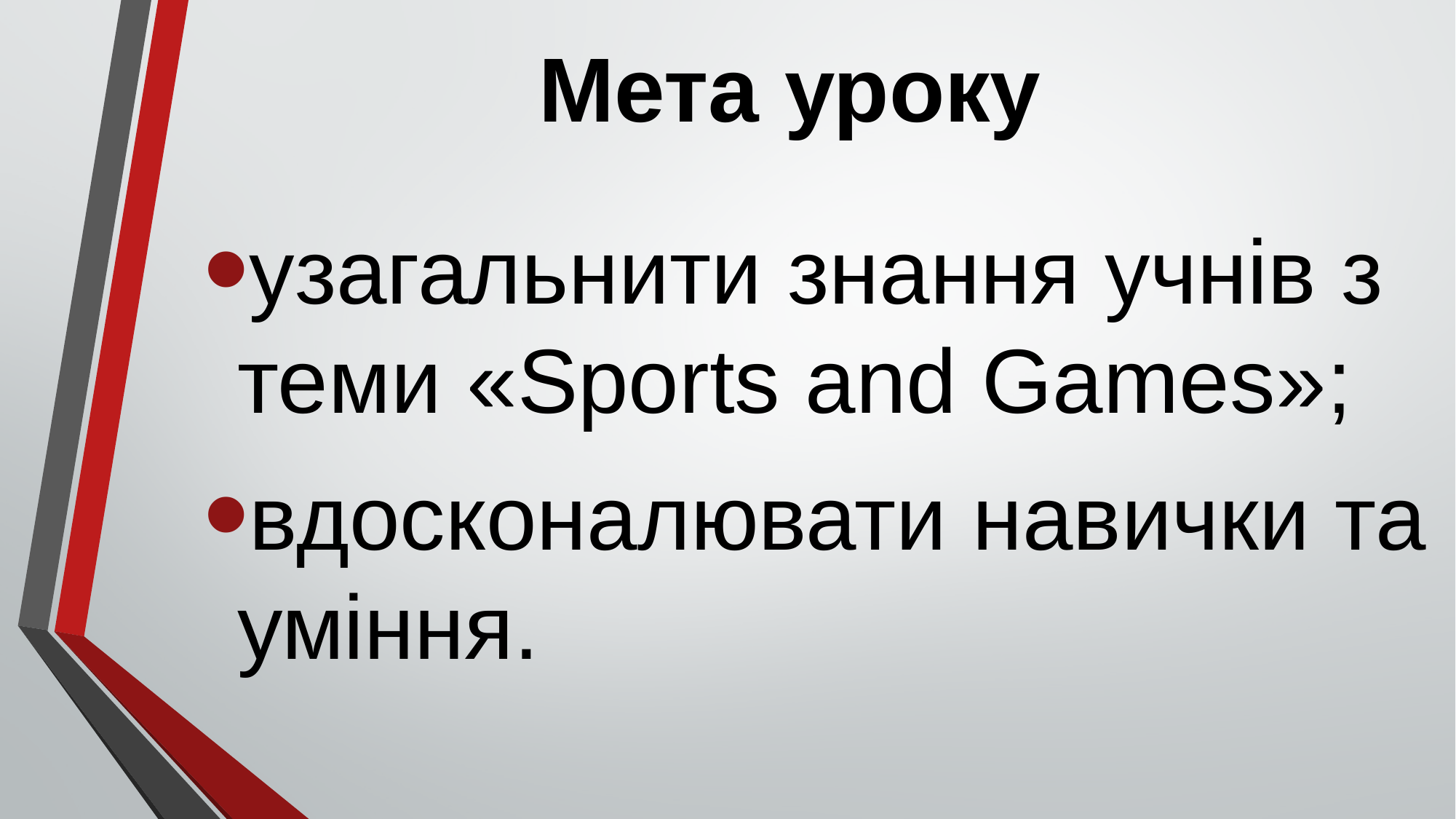

# Мета уроку
узагальнити знання учнів з теми «Sports and Games»;
вдосконалювати навички та уміння.